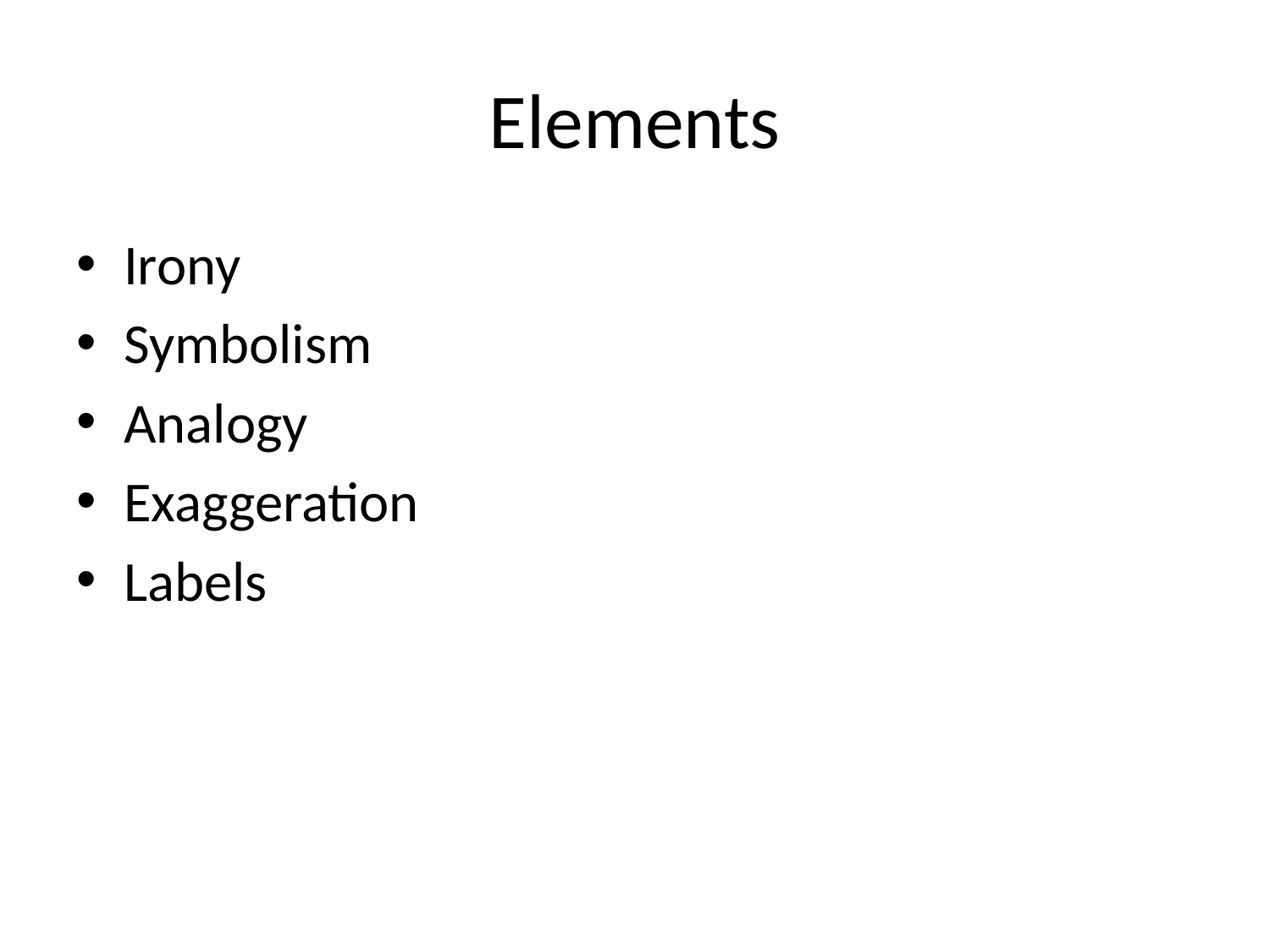

# Elements
Irony
Symbolism
Analogy
Exaggeration
Labels